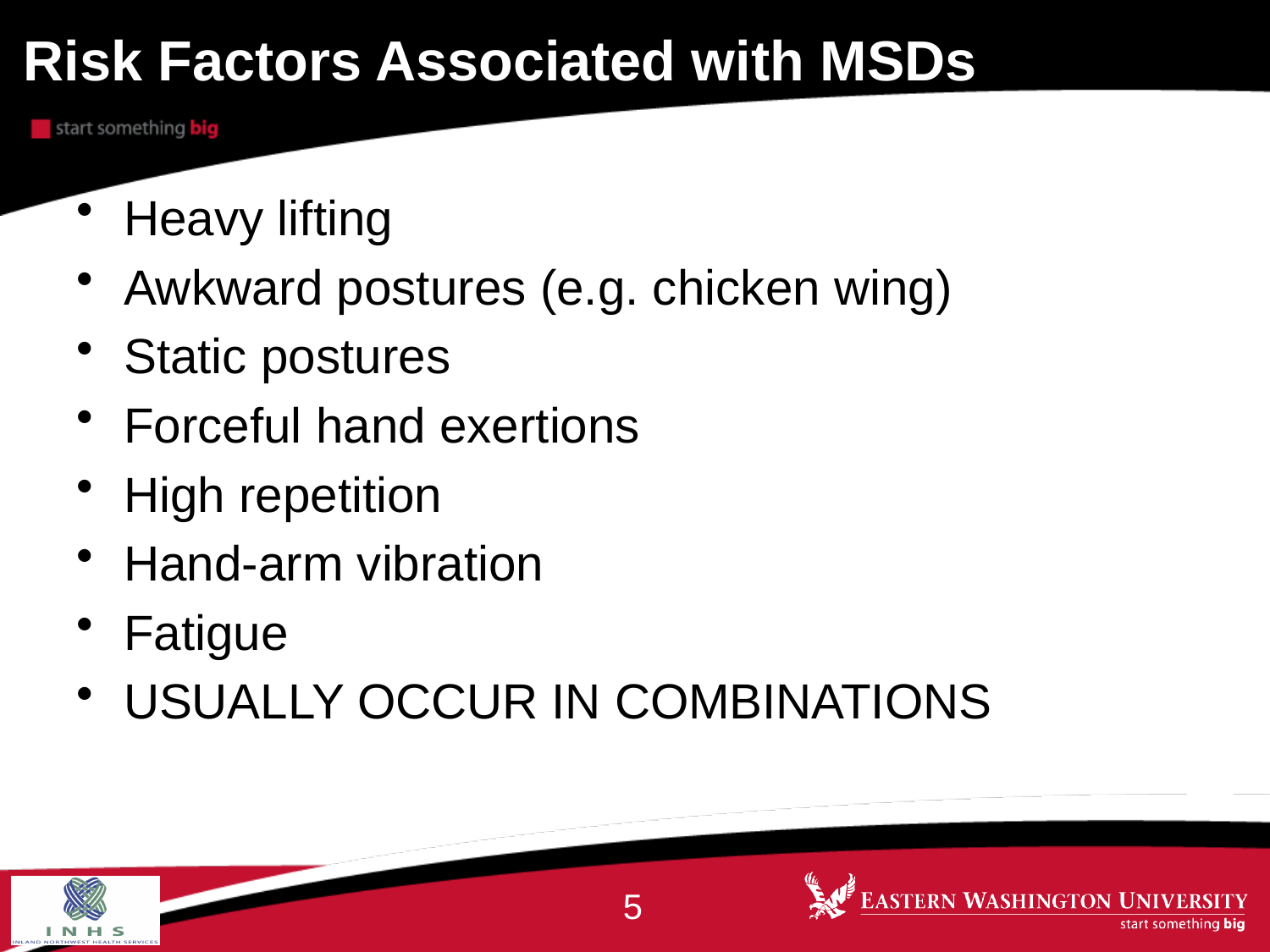

# Risk Factors Associated with MSDs
Heavy lifting
Awkward postures (e.g. chicken wing)
Static postures
Forceful hand exertions
High repetition
Hand-arm vibration
Fatigue
USUALLY OCCUR IN COMBINATIONS

5